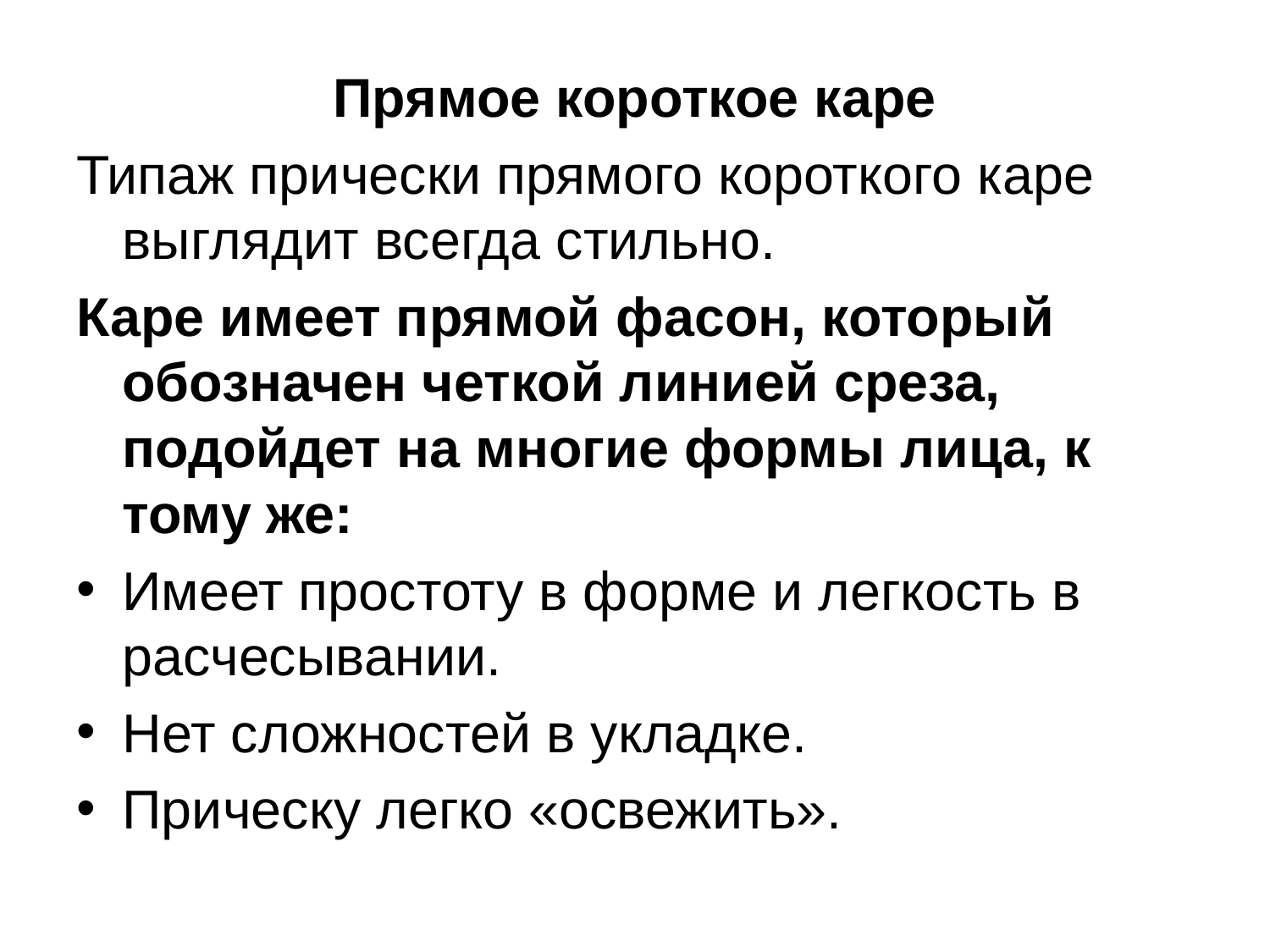

Прямое короткое каре
Типаж прически прямого короткого каре выглядит всегда стильно.
Каре имеет прямой фасон, который обозначен четкой линией среза, подойдет на многие формы лица, к тому же:
Имеет простоту в форме и легкость в расчесывании.
Нет сложностей в укладке.
Прическу легко «освежить».